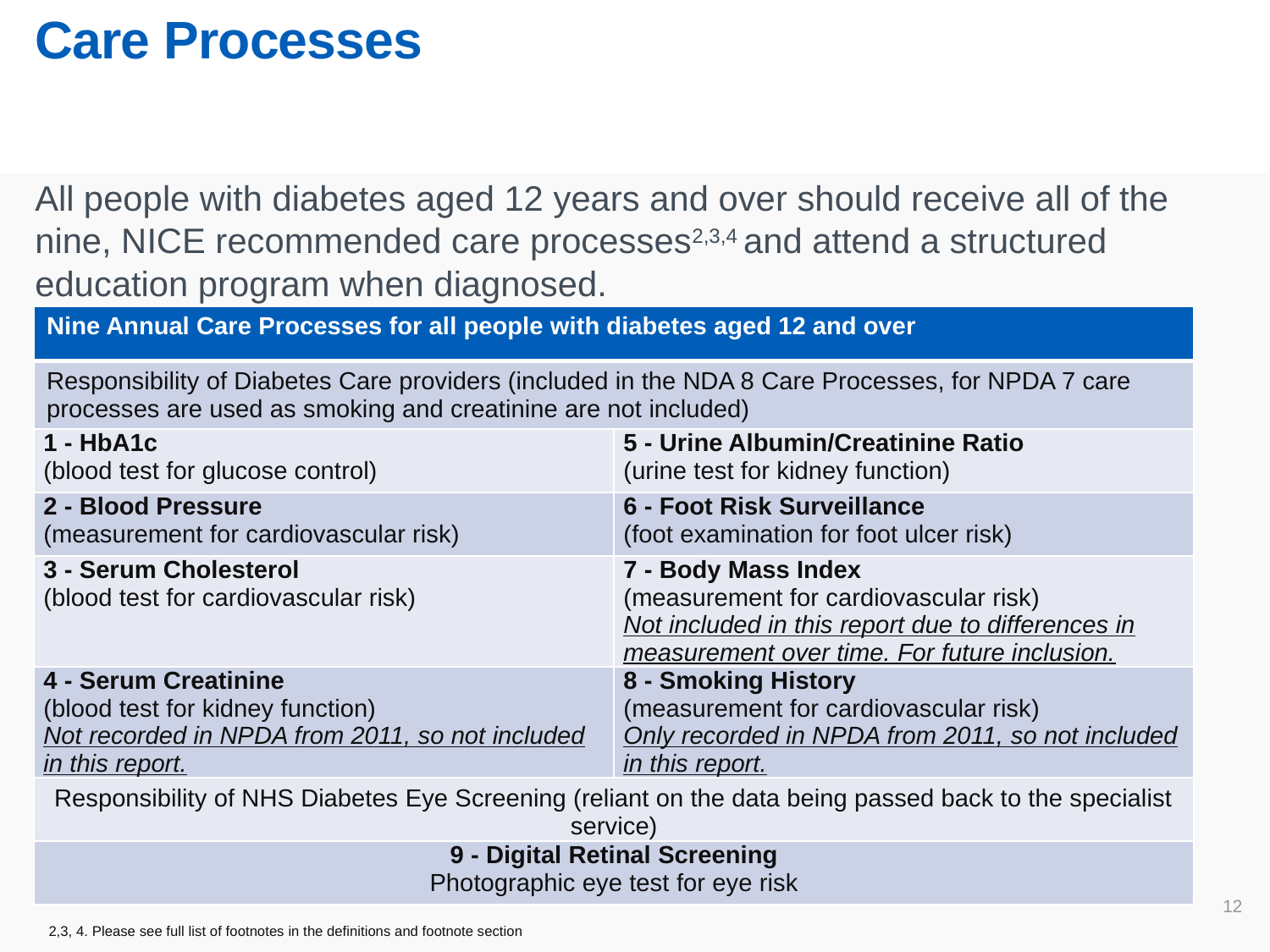

# Care Processes
All people with diabetes aged 12 years and over should receive all of the nine, NICE recommended care processes2,3,4 and attend a structured education program when diagnosed.

| Nine Annual Care Processes for all people with diabetes aged 12 and over |  |
| --- | --- |
| Responsibility of Diabetes Care providers (included in the NDA 8 Care Processes, for NPDA 7 care processes are used as smoking and creatinine are not included) |  |
| 1 - HbA1c (blood test for glucose control) | 5 - Urine Albumin/Creatinine Ratio (urine test for kidney function) |
| 2 - Blood Pressure (measurement for cardiovascular risk) | 6 - Foot Risk Surveillance (foot examination for foot ulcer risk) |
| 3 - Serum Cholesterol (blood test for cardiovascular risk) | 7 - Body Mass Index (measurement for cardiovascular risk) Not included in this report due to differences in measurement over time. For future inclusion. |
| 4 - Serum Creatinine (blood test for kidney function) Not recorded in NPDA from 2011, so not included in this report. | 8 - Smoking History (measurement for cardiovascular risk) Only recorded in NPDA from 2011, so not included in this report. |
| Responsibility of NHS Diabetes Eye Screening (reliant on the data being passed back to the specialist service) |  |
| 9 - Digital Retinal Screening Photographic eye test for eye risk |  |
12
2,3, 4. Please see full list of footnotes in the definitions and footnote section